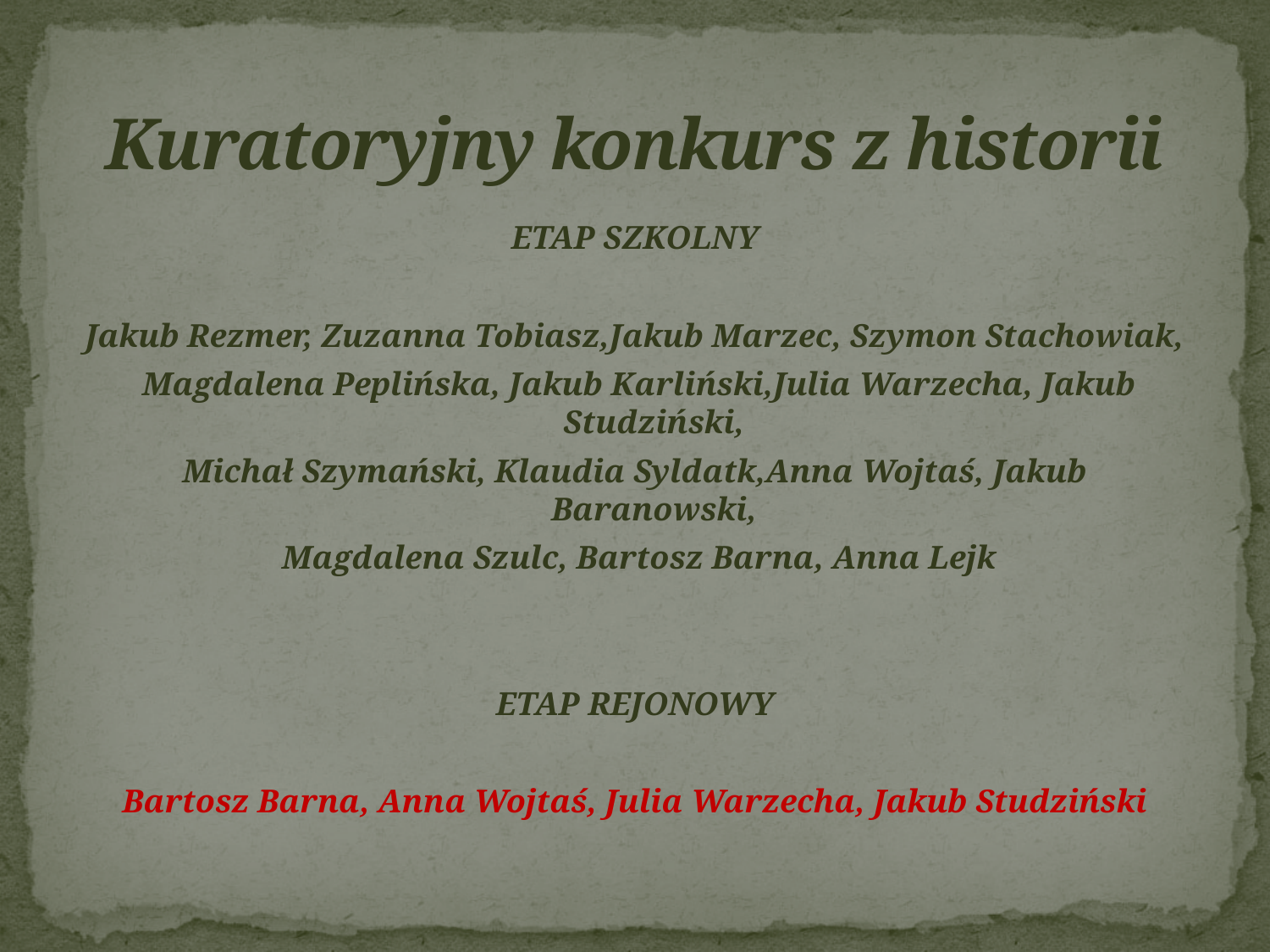

# Kuratoryjny konkurs z historii
ETAP SZKOLNY

Jakub Rezmer, Zuzanna Tobiasz,Jakub Marzec, Szymon Stachowiak,
 Magdalena Peplińska, Jakub Karliński,Julia Warzecha, Jakub Studziński,
Michał Szymański, Klaudia Syldatk,Anna Wojtaś, Jakub Baranowski,
 Magdalena Szulc, Bartosz Barna, Anna Lejk

ETAP REJONOWY

Bartosz Barna, Anna Wojtaś, Julia Warzecha, Jakub Studziński